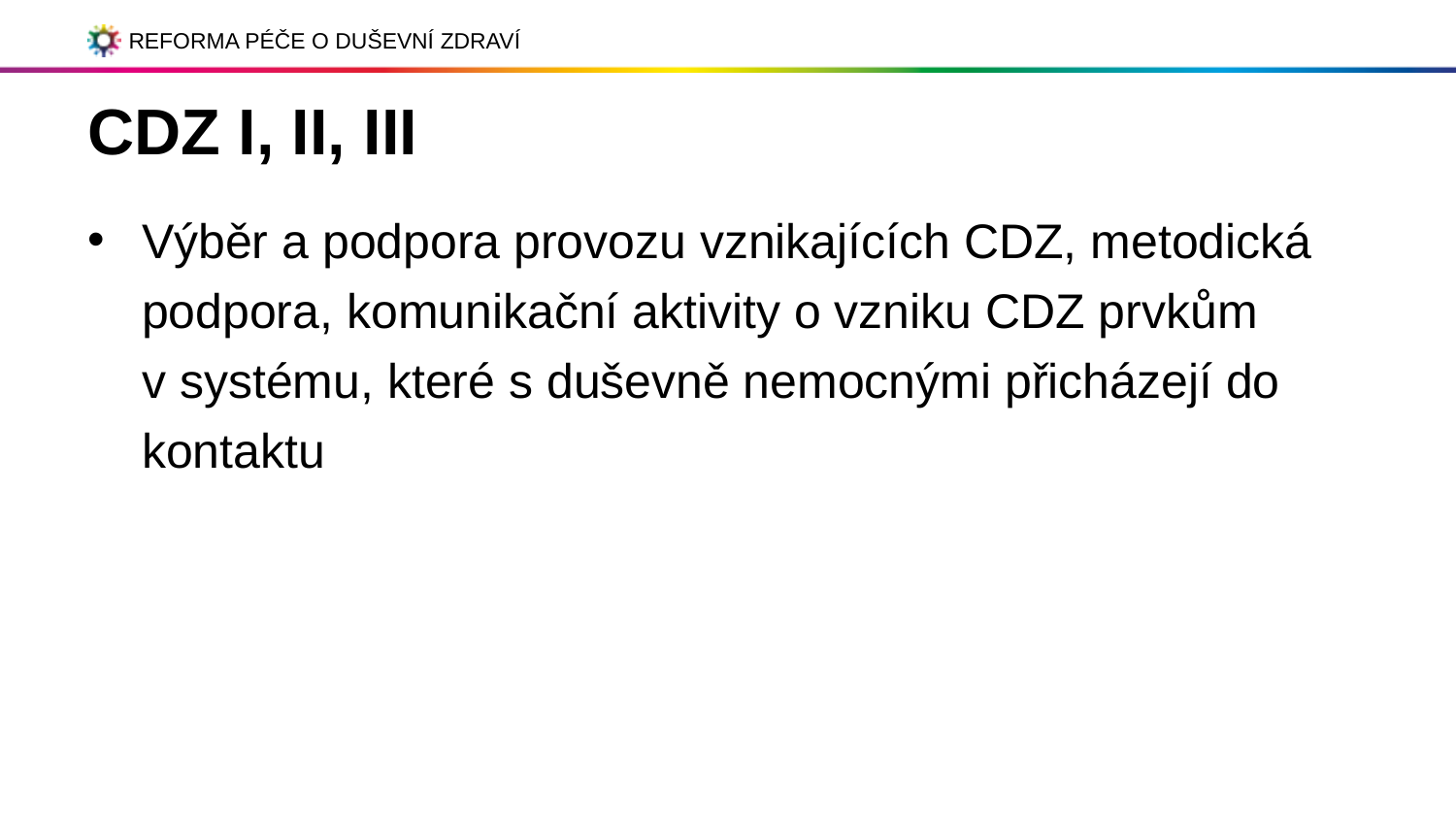

# CDZ I, II, III
Výběr a podpora provozu vznikajících CDZ, metodická podpora, komunikační aktivity o vzniku CDZ prvkům v systému, které s duševně nemocnými přicházejí do kontaktu